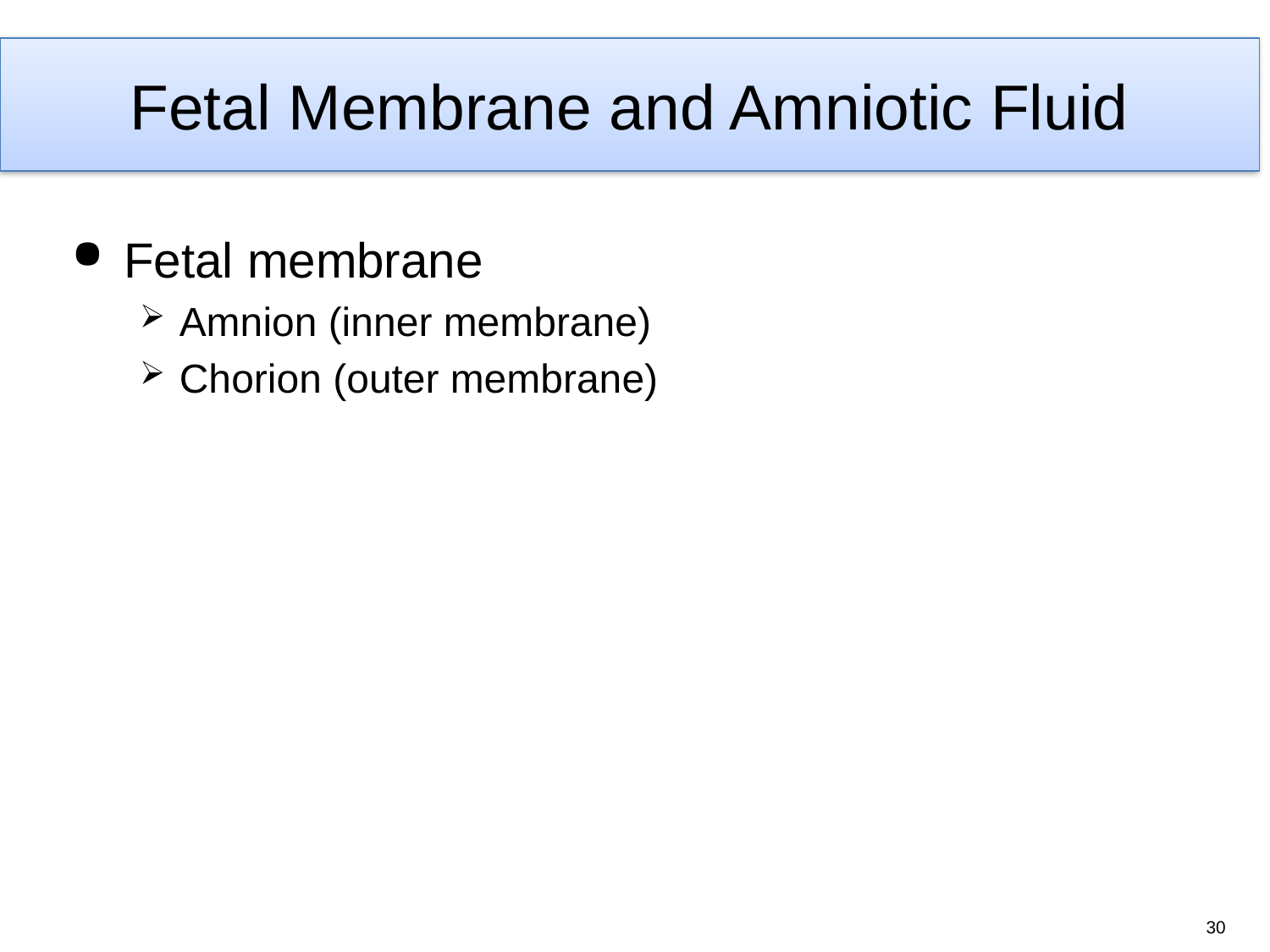

# Fetal Membrane and Amniotic Fluid
Fetal membrane
Amnion (inner membrane)
Chorion (outer membrane)
30